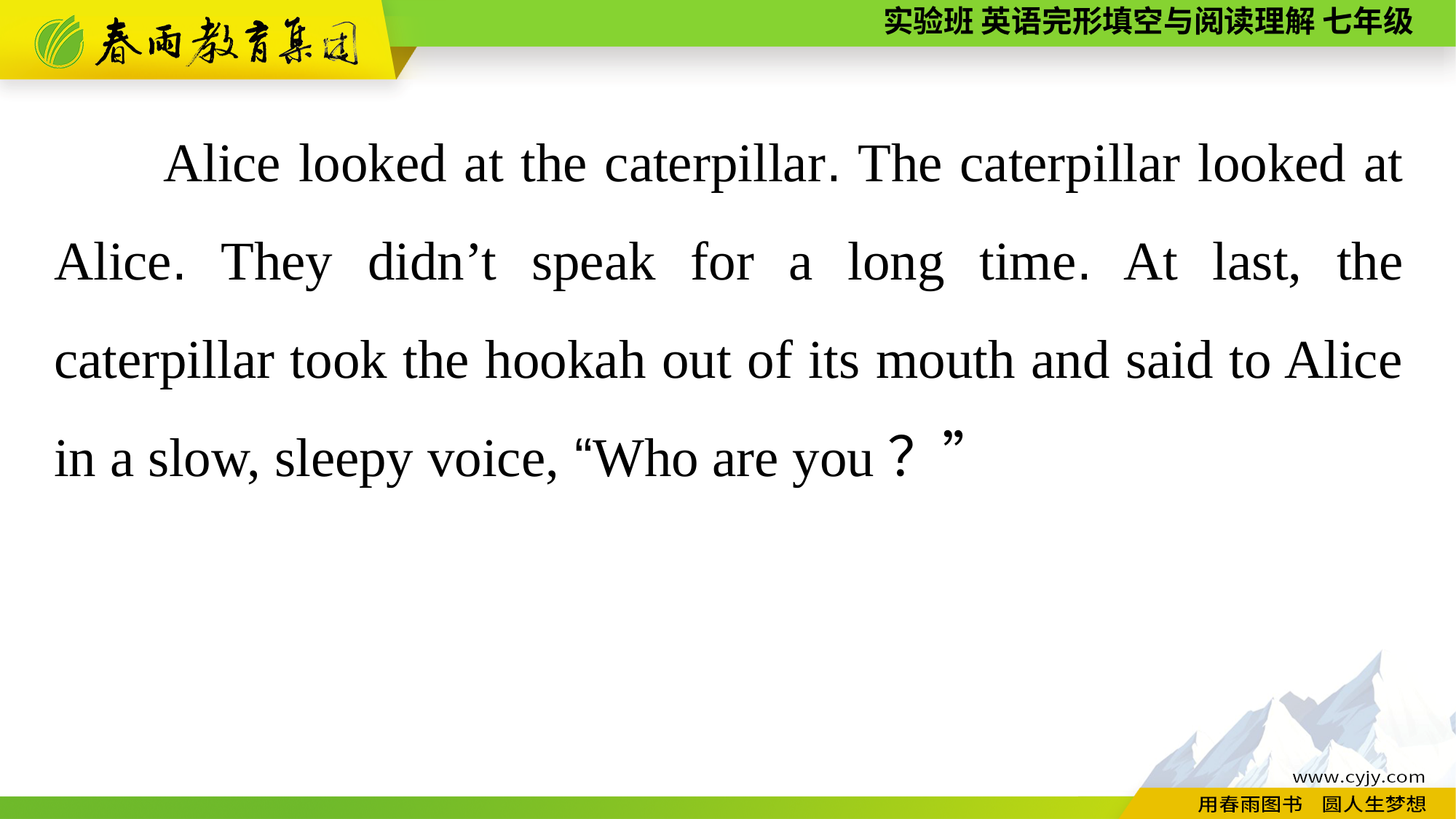

Alice looked at the caterpillar. The caterpillar looked at Alice. They didn’t speak for a long time. At last, the caterpillar took the hookah out of its mouth and said to Alice in a slow, sleepy voice, “Who are you？”